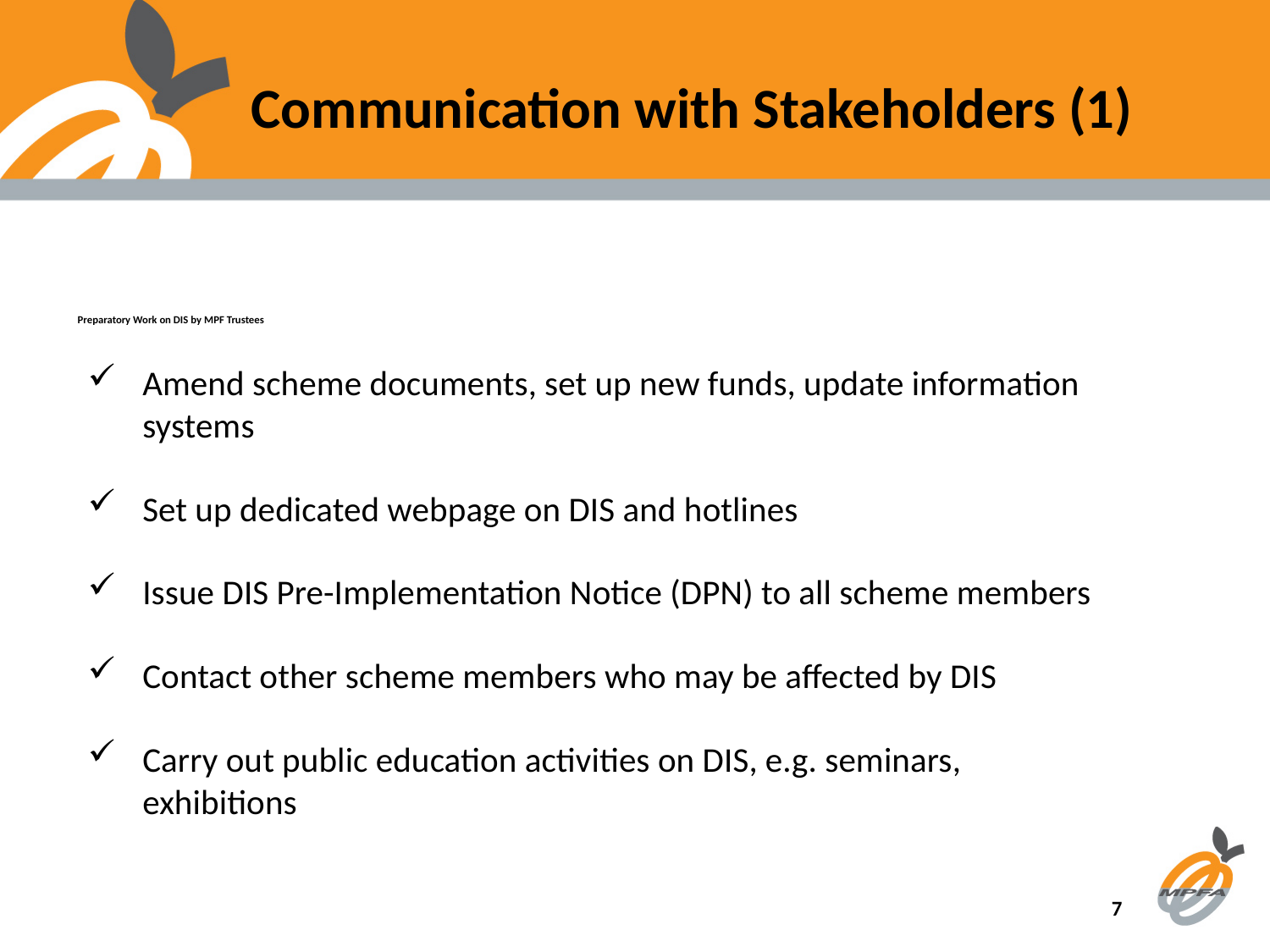

Communication with Stakeholders (1)
# Preparatory Work on DIS by MPF Trustees

Amend scheme documents, set up new funds, update information systems

Set up dedicated webpage on DIS and hotlines

Issue DIS Pre-Implementation Notice (DPN) to all scheme members

Contact other scheme members who may be affected by DIS

Carry out public education activities on DIS, e.g. seminars, exhibitions

7